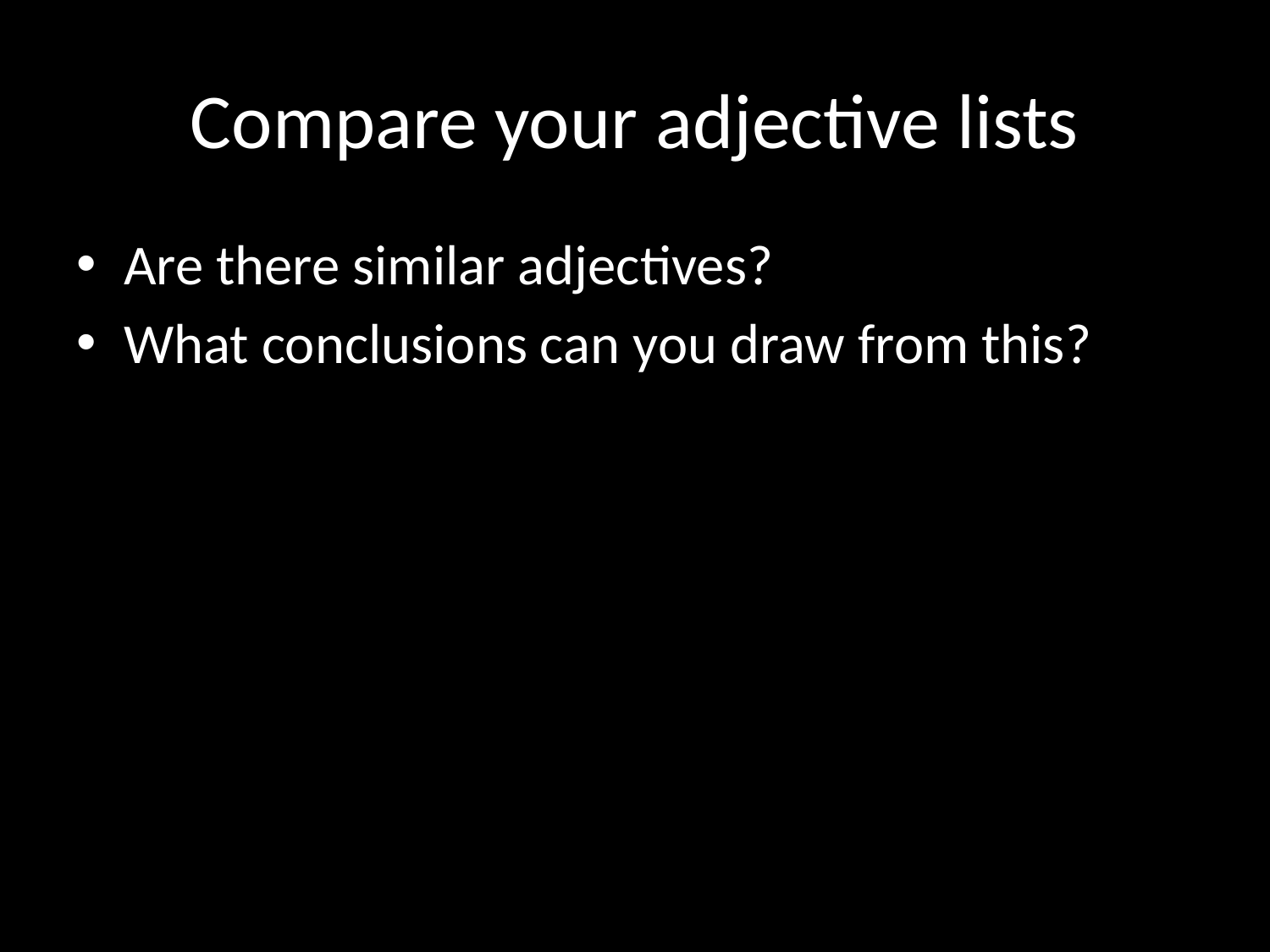

# Compare your adjective lists
Are there similar adjectives?
What conclusions can you draw from this?